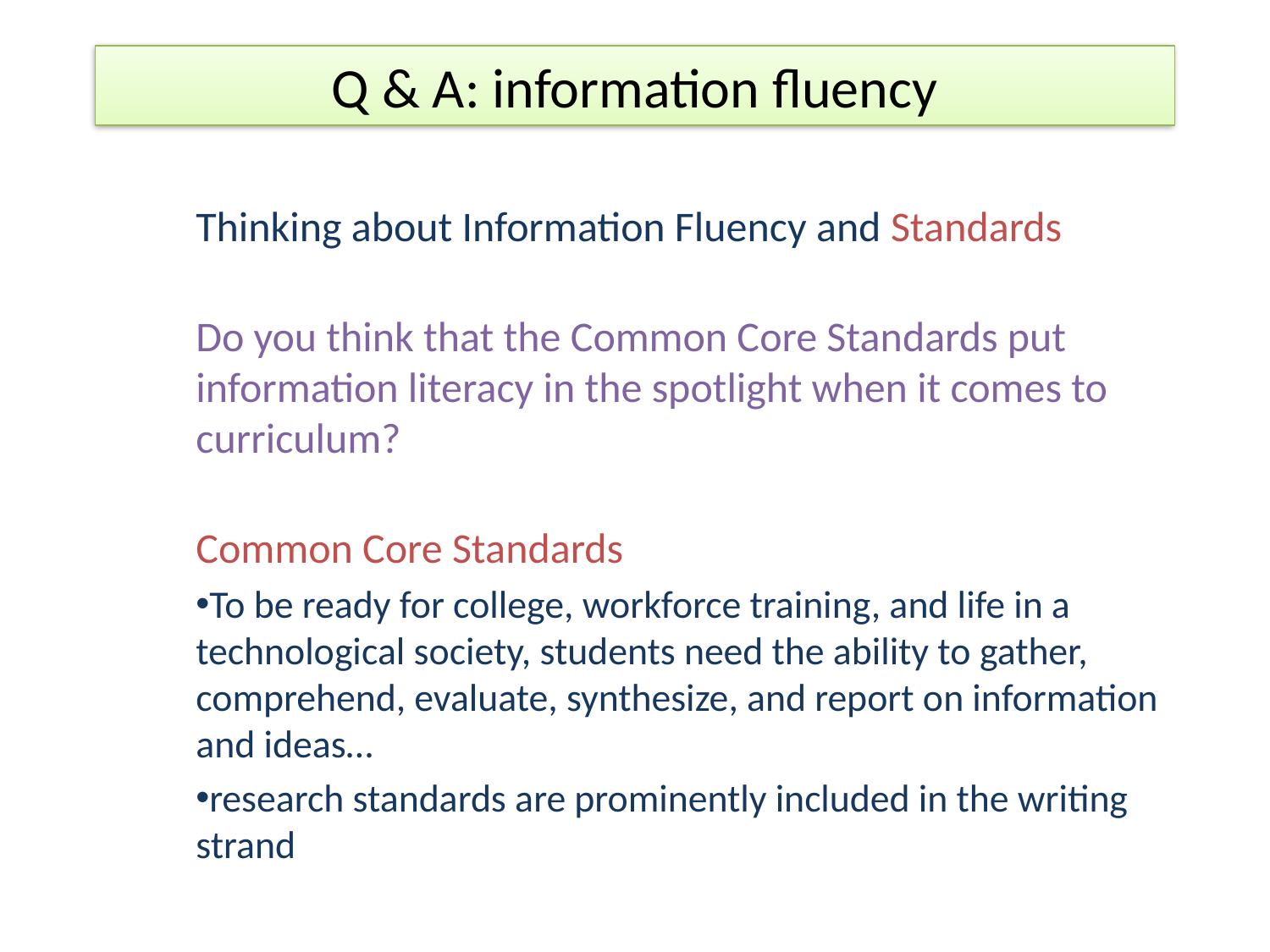

Q & A: information fluency
Thinking about Information Fluency and Standards
Do you think that the Common Core Standards put information literacy in the spotlight when it comes to curriculum?
Common Core Standards
To be ready for college, workforce training, and life in a technological society, students need the ability to gather, comprehend, evaluate, synthesize, and report on information and ideas…
research standards are prominently included in the writing strand